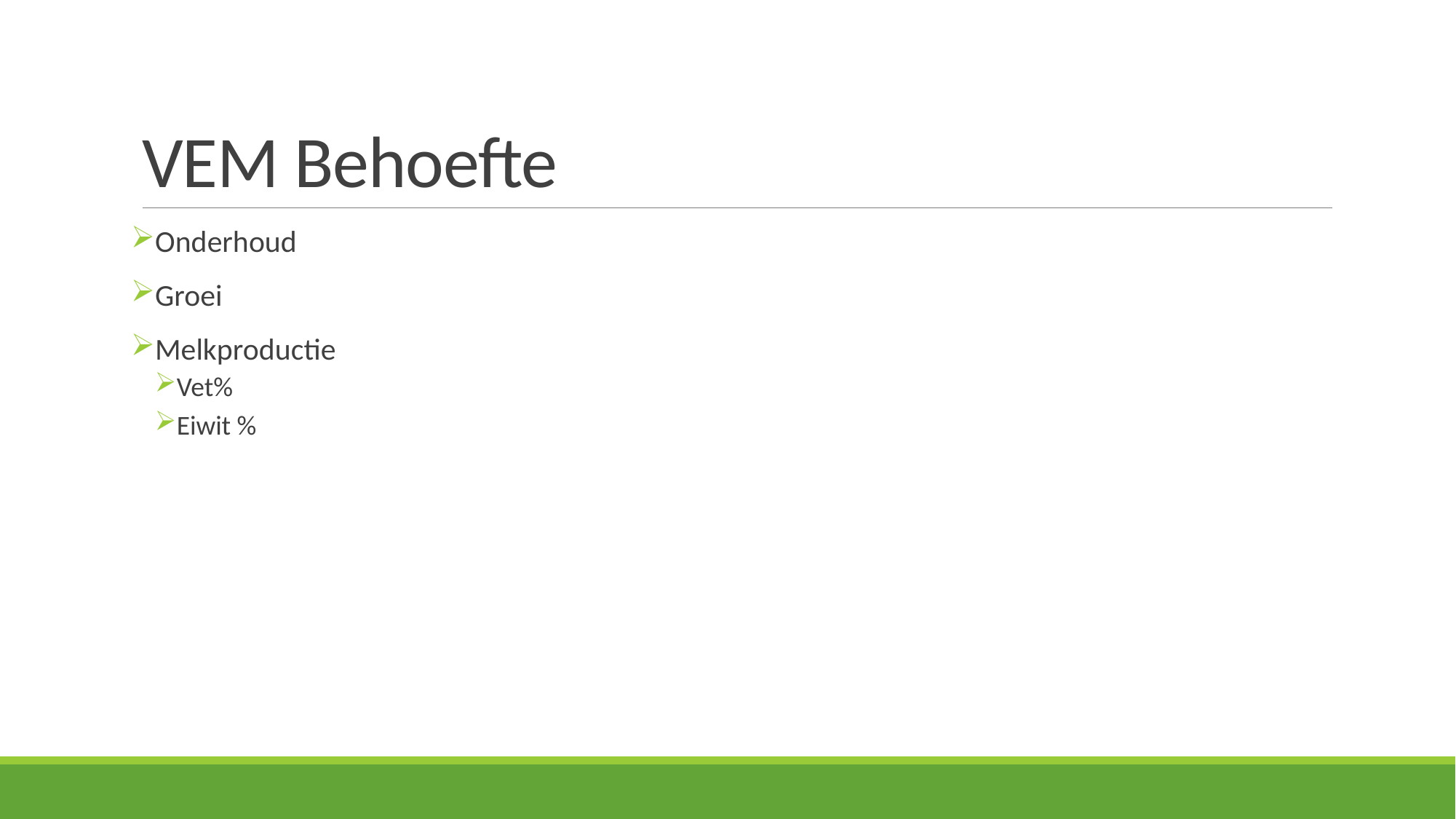

# VEM Behoefte
Onderhoud
Groei
Melkproductie
Vet%
Eiwit %